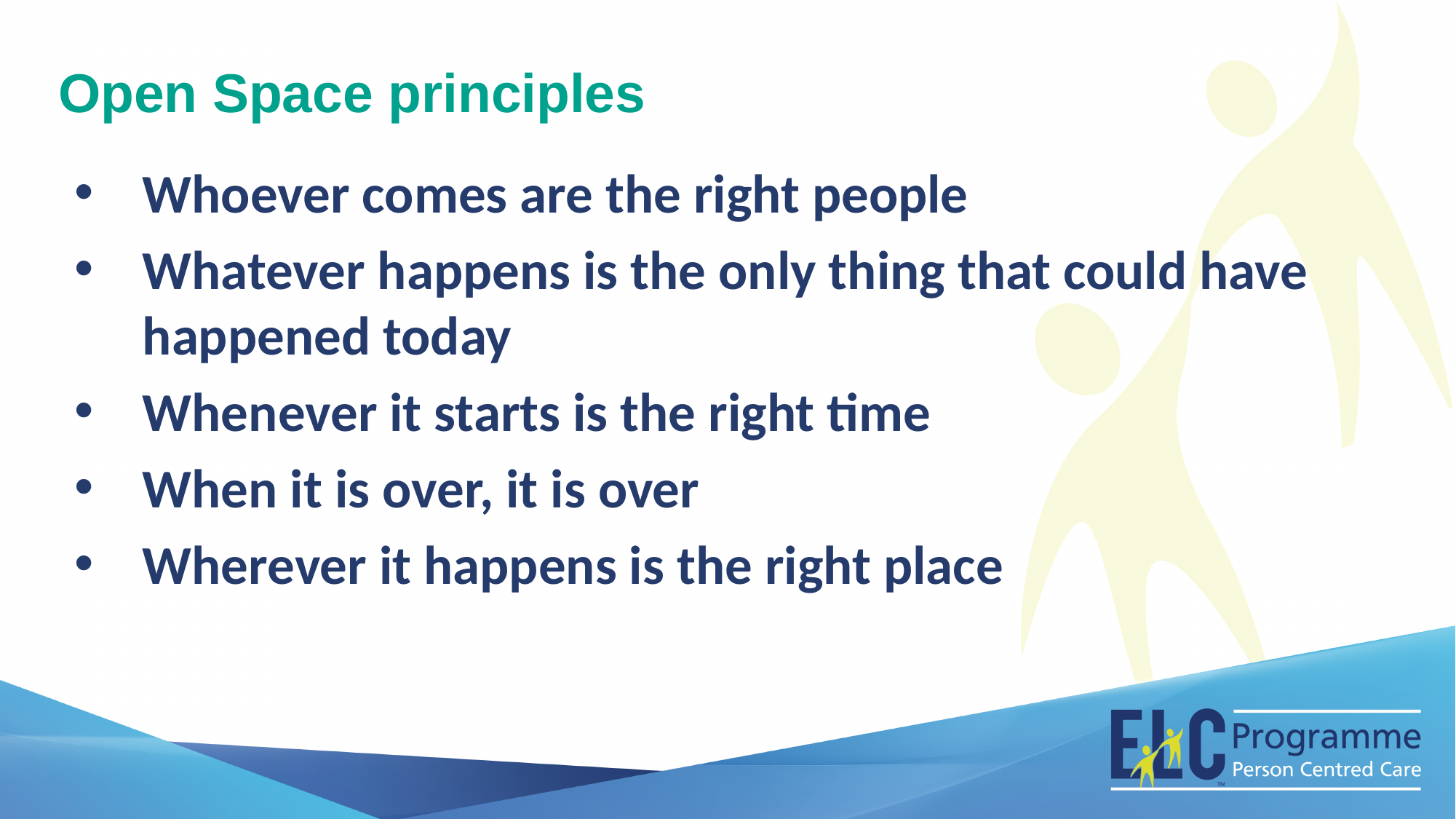

Open Space principles
Whoever comes are the right people
Whatever happens is the only thing that could have happened today
Whenever it starts is the right time
When it is over, it is over
Wherever it happens is the right place